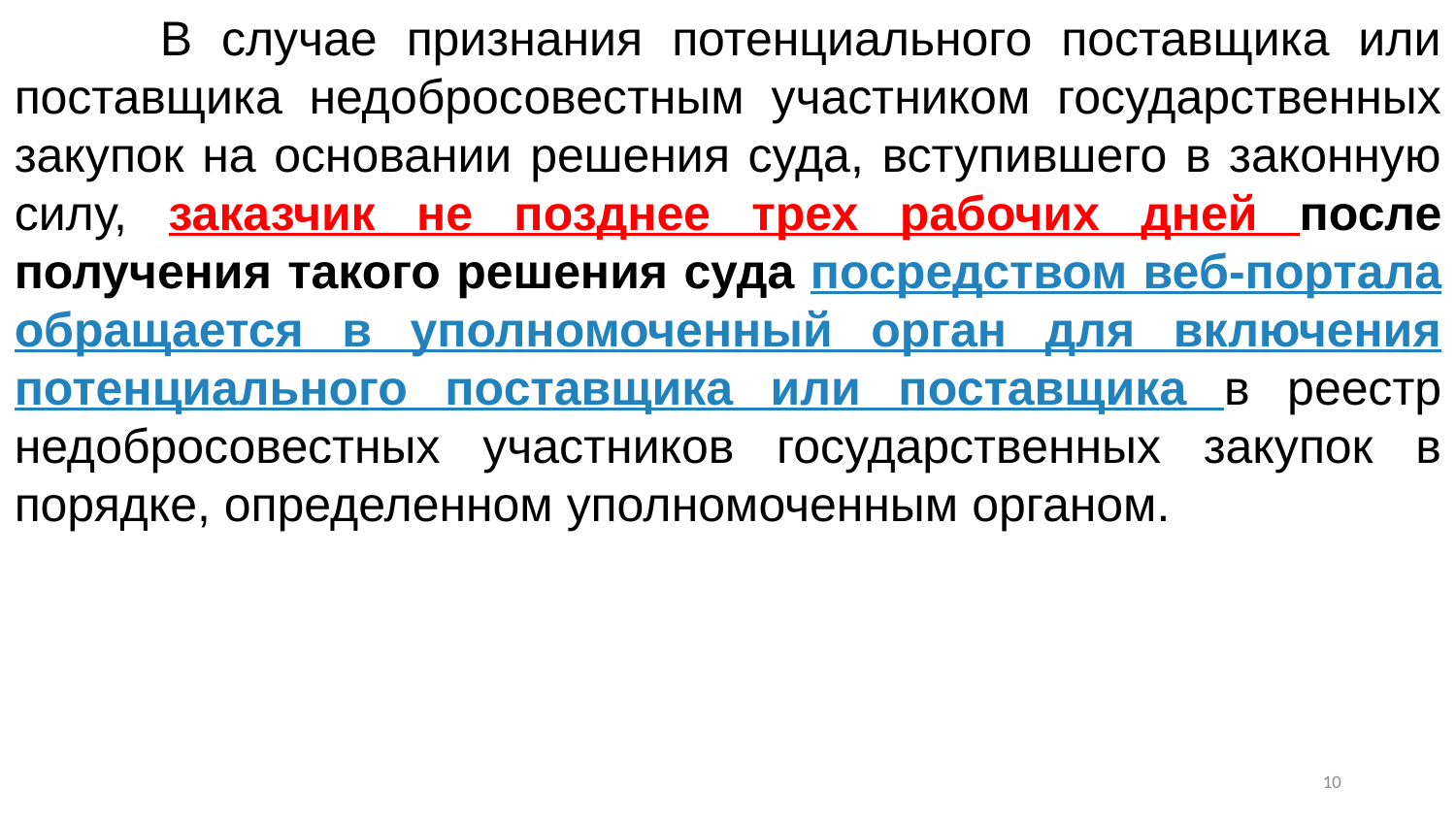

В случае признания потенциального поставщика или поставщика недобросовестным участником государственных закупок на основании решения суда, вступившего в законную силу, заказчик не позднее трех рабочих дней после получения такого решения суда посредством веб-портала обращается в уполномоченный орган для включения потенциального поставщика или поставщика в реестр недобросовестных участников государственных закупок в порядке, определенном уполномоченным органом.
10